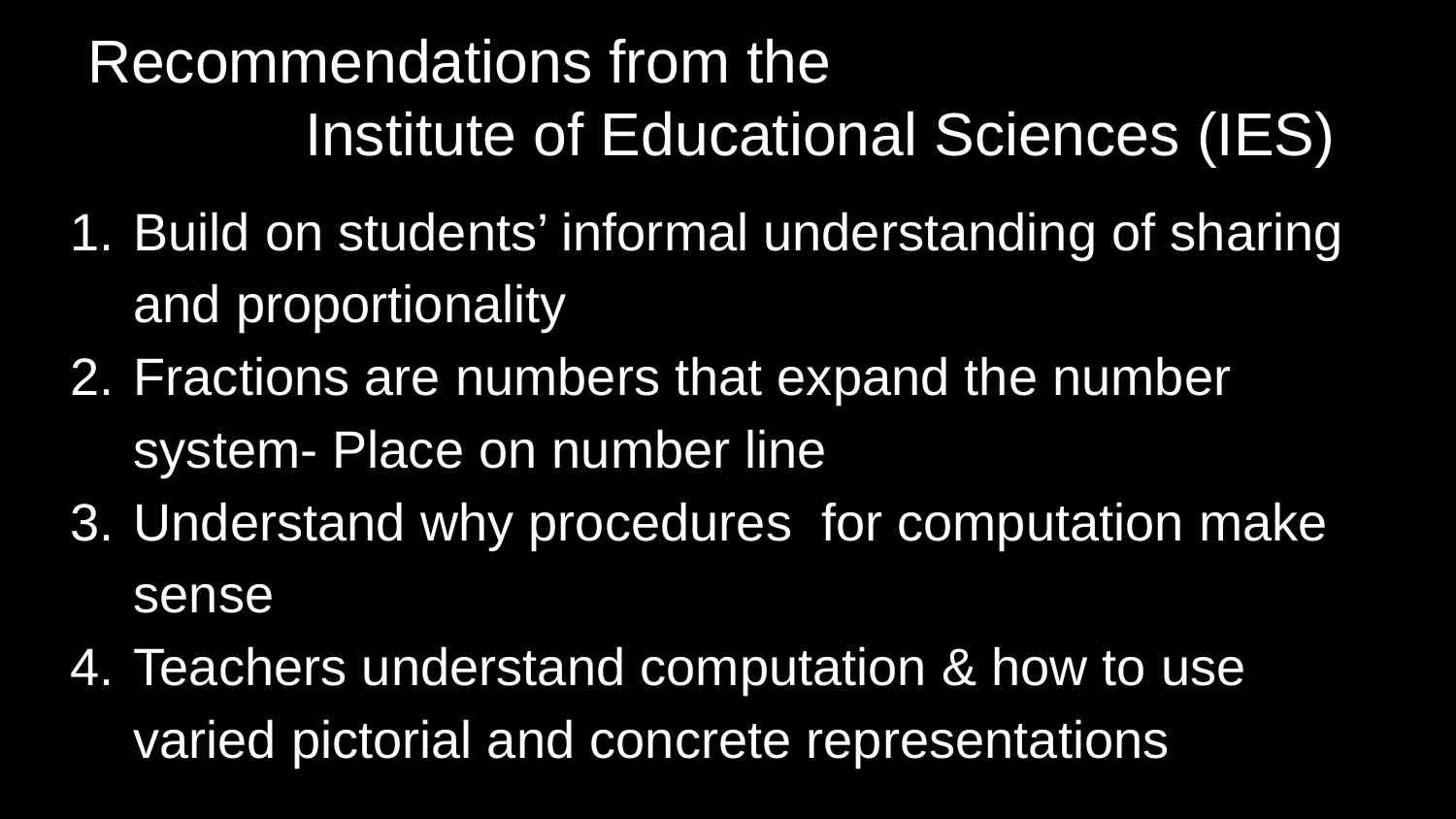

# Recommendations from the
             Institute of Educational Sciences (IES)
Build on students’ informal understanding of sharing and proportionality
Fractions are numbers that expand the number system- Place on number line
Understand why procedures  for computation make sense
Teachers understand computation & how to use varied pictorial and concrete representations